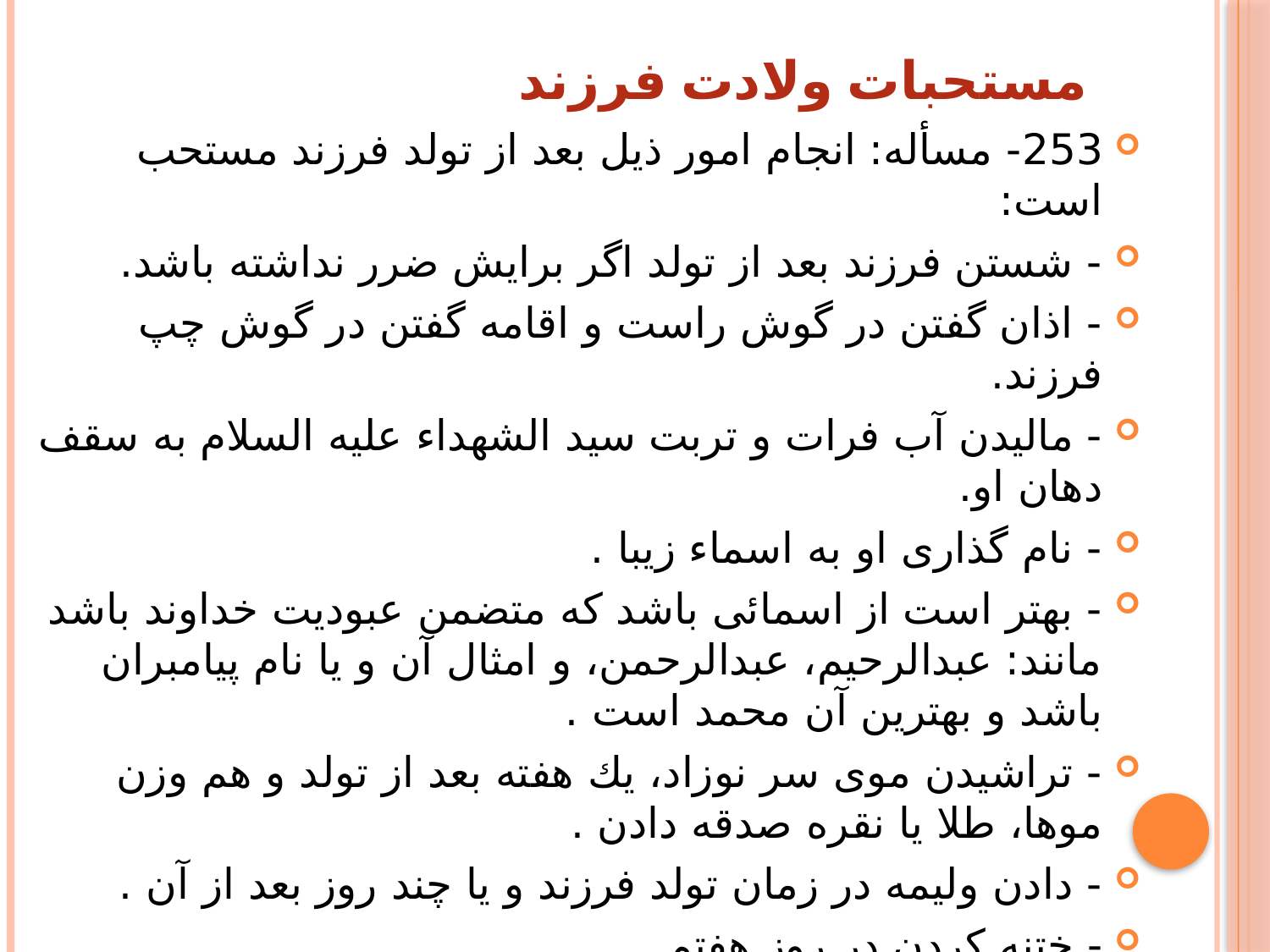

# مستحبات ولادت فرزند
253- مسأله: انجام امور ذيل بعد از تولد فرزند مستحب است:
- شستن فرزند بعد از تولد اگر برايش ضرر نداشته باشد.
- اذان گفتن در گوش راست و اقامه گفتن در گوش چپ فرزند.
- ماليدن آب فرات و تربت سيد الشهداء عليه السلام به سقف دهان او.
- نام گذارى او به اسماء زيبا .
- بهتر است از اسمائى باشد كه متضمن عبوديت خداوند باشد مانند: عبدالرحيم، عبدالرحمن، و امثال آن و يا نام پيامبران باشد و بهترين آن محمد است .
- تراشيدن موى سر نوزاد، يك هفته بعد از تولد و هم وزن موها، طلا يا نقره صدقه دادن .
- دادن وليمه در زمان تولد فرزند و يا چند روز بعد از آن .
- ختنه كردن در روز هفتم .
- دادن وليمه هنگام ختنه كردن فرزند (البته مى‏توان وليمه تولد را با وليمه ختنه در روز هفتم يا چند روز نزديك به آن، با هم انجام داد).
- تغذيه بچه با شير مادر.